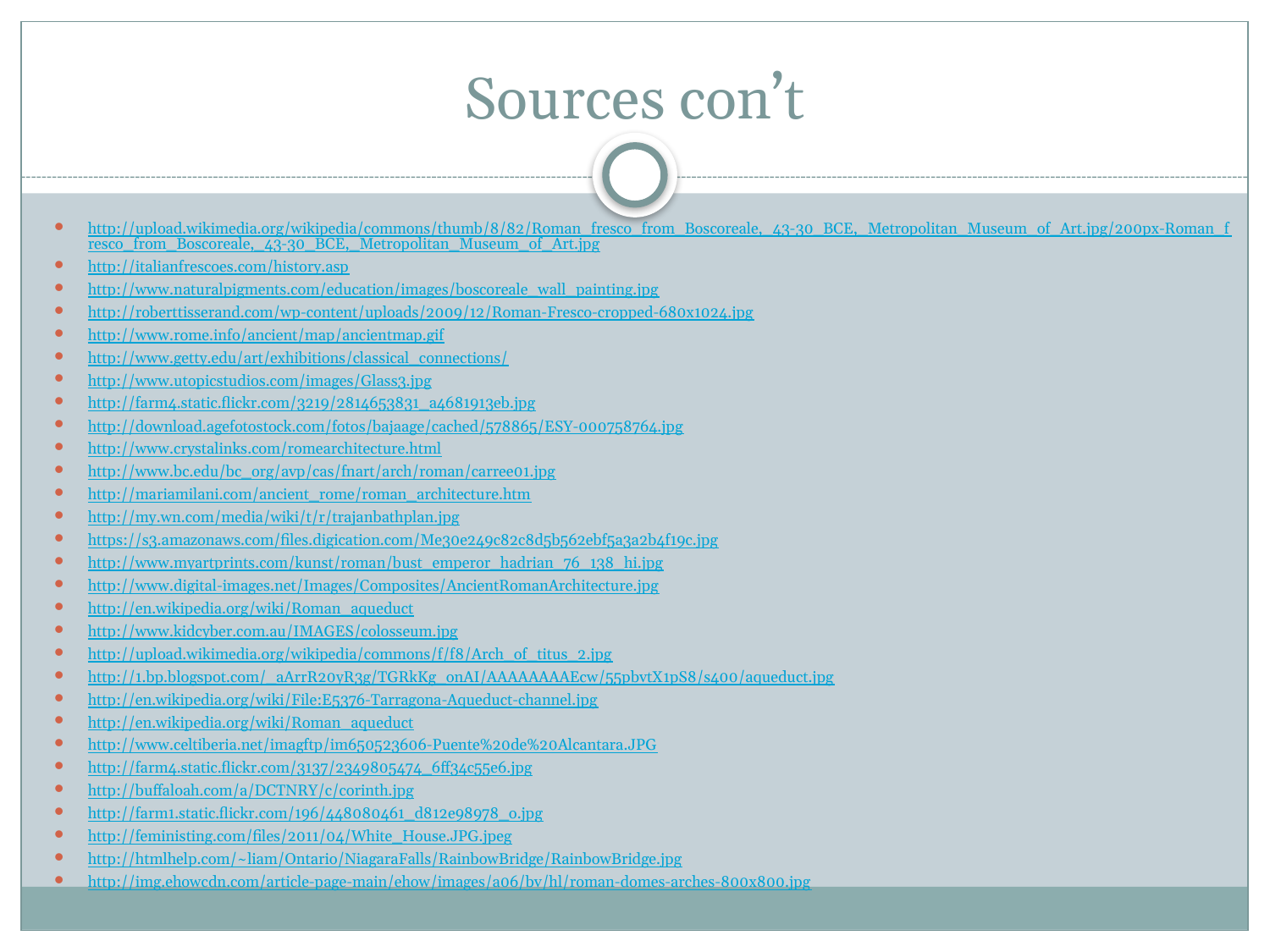

# Sources con’t
http://upload.wikimedia.org/wikipedia/commons/thumb/8/82/Roman_fresco_from_Boscoreale,_43-30_BCE,_Metropolitan_Museum_of_Art.jpg/200px-Roman_fresco_from_Boscoreale,_43-30_BCE,_Metropolitan_Museum_of_Art.jpg
http://italianfrescoes.com/history.asp
http://www.naturalpigments.com/education/images/boscoreale_wall_painting.jpg
http://roberttisserand.com/wp-content/uploads/2009/12/Roman-Fresco-cropped-680x1024.jpg
http://www.rome.info/ancient/map/ancientmap.gif
http://www.getty.edu/art/exhibitions/classical_connections/
http://www.utopicstudios.com/images/Glass3.jpg
http://farm4.static.flickr.com/3219/2814653831_a4681913eb.jpg
http://download.agefotostock.com/fotos/bajaage/cached/578865/ESY-000758764.jpg
http://www.crystalinks.com/romearchitecture.html
http://www.bc.edu/bc_org/avp/cas/fnart/arch/roman/carree01.jpg
http://mariamilani.com/ancient_rome/roman_architecture.htm
http://my.wn.com/media/wiki/t/r/trajanbathplan.jpg
https://s3.amazonaws.com/files.digication.com/Me30e249c82c8d5b562ebf5a3a2b4f19c.jpg
http://www.myartprints.com/kunst/roman/bust_emperor_hadrian_76_138_hi.jpg
http://www.digital-images.net/Images/Composites/AncientRomanArchitecture.jpg
http://en.wikipedia.org/wiki/Roman_aqueduct
http://www.kidcyber.com.au/IMAGES/colosseum.jpg
http://upload.wikimedia.org/wikipedia/commons/f/f8/Arch_of_titus_2.jpg
http://1.bp.blogspot.com/_aArrR20yR3g/TGRkKg_onAI/AAAAAAAAEcw/55pbvtX1pS8/s400/aqueduct.jpg
http://en.wikipedia.org/wiki/File:E5376-Tarragona-Aqueduct-channel.jpg
http://en.wikipedia.org/wiki/Roman_aqueduct
http://www.celtiberia.net/imagftp/im650523606-Puente%20de%20Alcantara.JPG
http://farm4.static.flickr.com/3137/2349805474_6ff34c55e6.jpg
http://buffaloah.com/a/DCTNRY/c/corinth.jpg
http://farm1.static.flickr.com/196/448080461_d812e98978_o.jpg
http://feministing.com/files/2011/04/White_House.JPG.jpeg
http://htmlhelp.com/~liam/Ontario/NiagaraFalls/RainbowBridge/RainbowBridge.jpg
http://img.ehowcdn.com/article-page-main/ehow/images/a06/bv/hl/roman-domes-arches-800x800.jpg